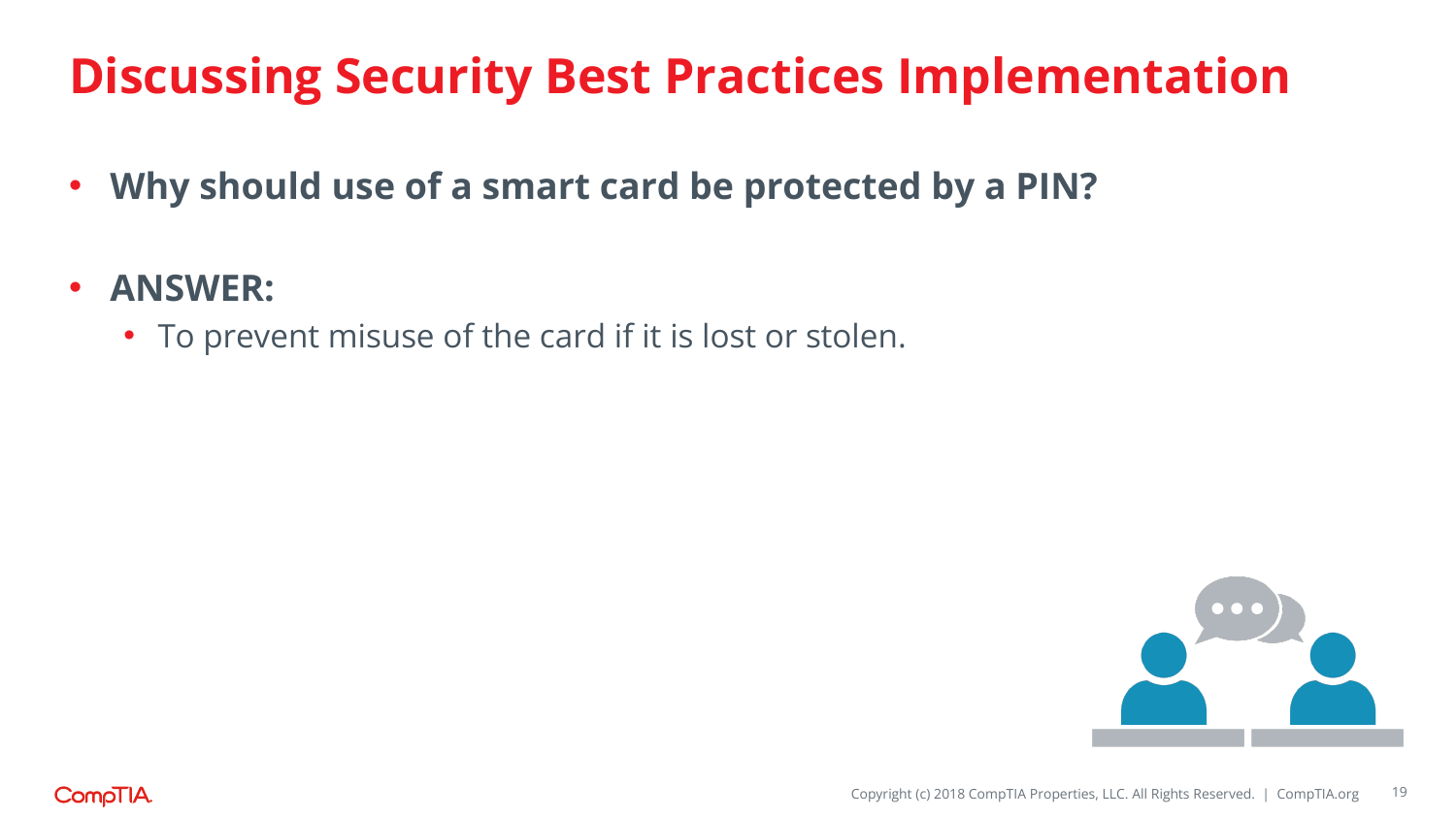

# Discussing Security Best Practices Implementation
Why should use of a smart card be protected by a PIN?

ANSWER:
To prevent misuse of the card if it is lost or stolen.

19